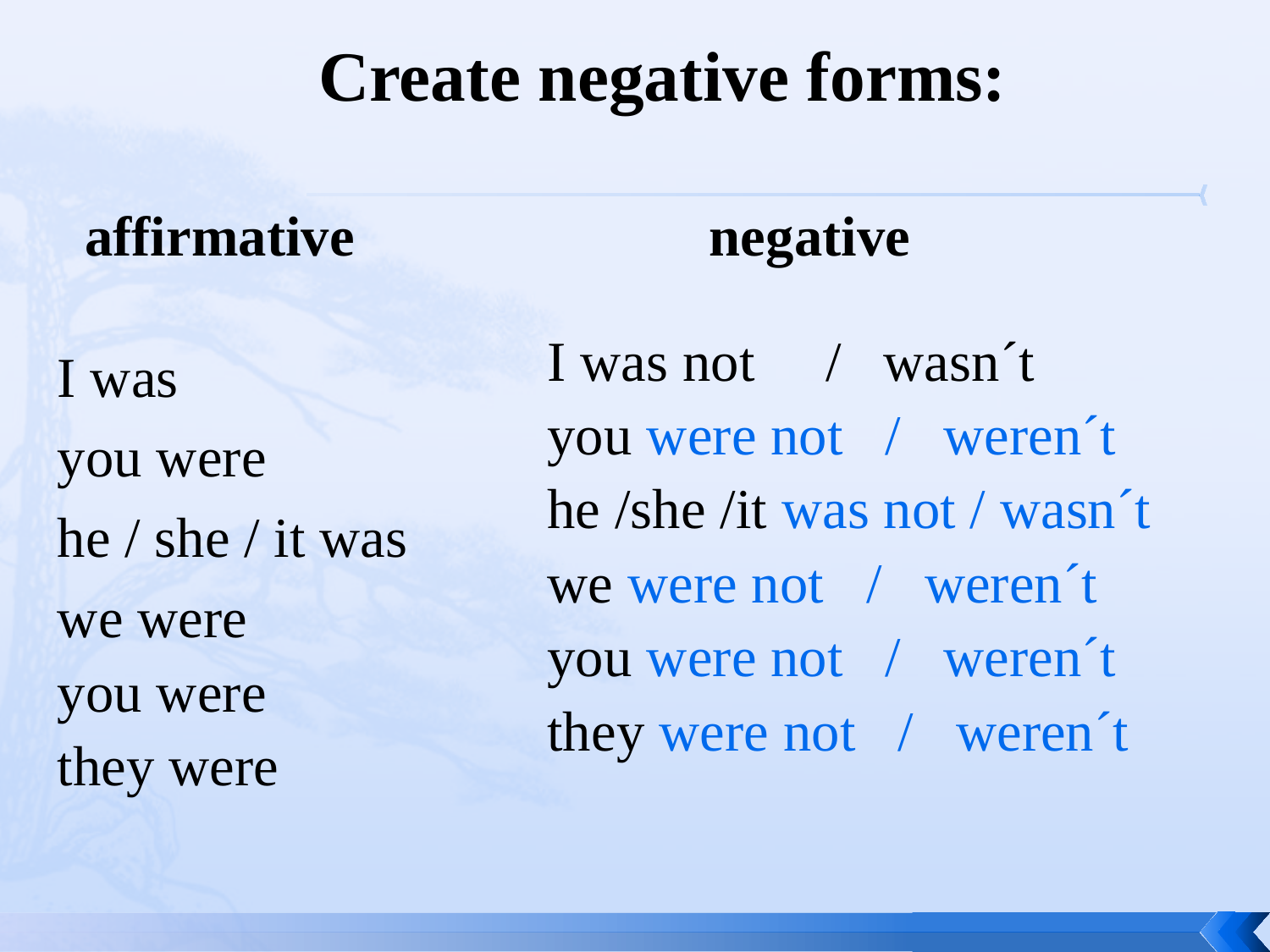

# Create negative forms:
affirmative
negative

I was not     /   wasn´t
you were not   /   weren´t
he /she /it was not / wasn´t
we were not   /   weren´t
you were not   /   weren´t
they were not   /   weren´t

I was
you were
he / she / it was
we were
you were
they were